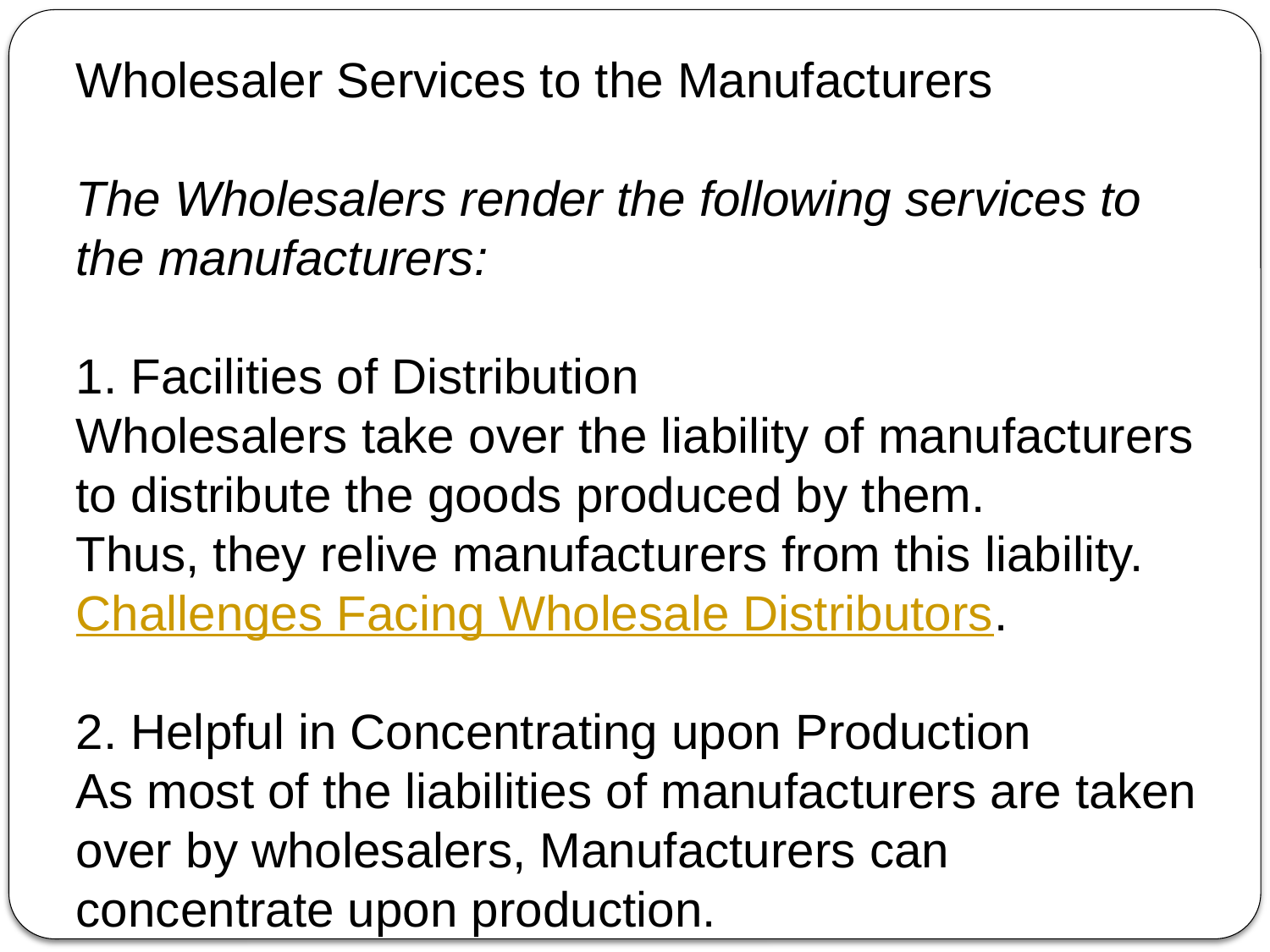

Wholesaler Services to the Manufacturers

The Wholesalers render the following services to the manufacturers:

1. Facilities of Distribution
Wholesalers take over the liability of manufacturers to distribute the goods produced by them.
Thus, they relive manufacturers from this liability. Challenges Facing Wholesale Distributors.

2. Helpful in Concentrating upon Production
As most of the liabilities of manufacturers are taken over by wholesalers, Manufacturers can concentrate upon production.